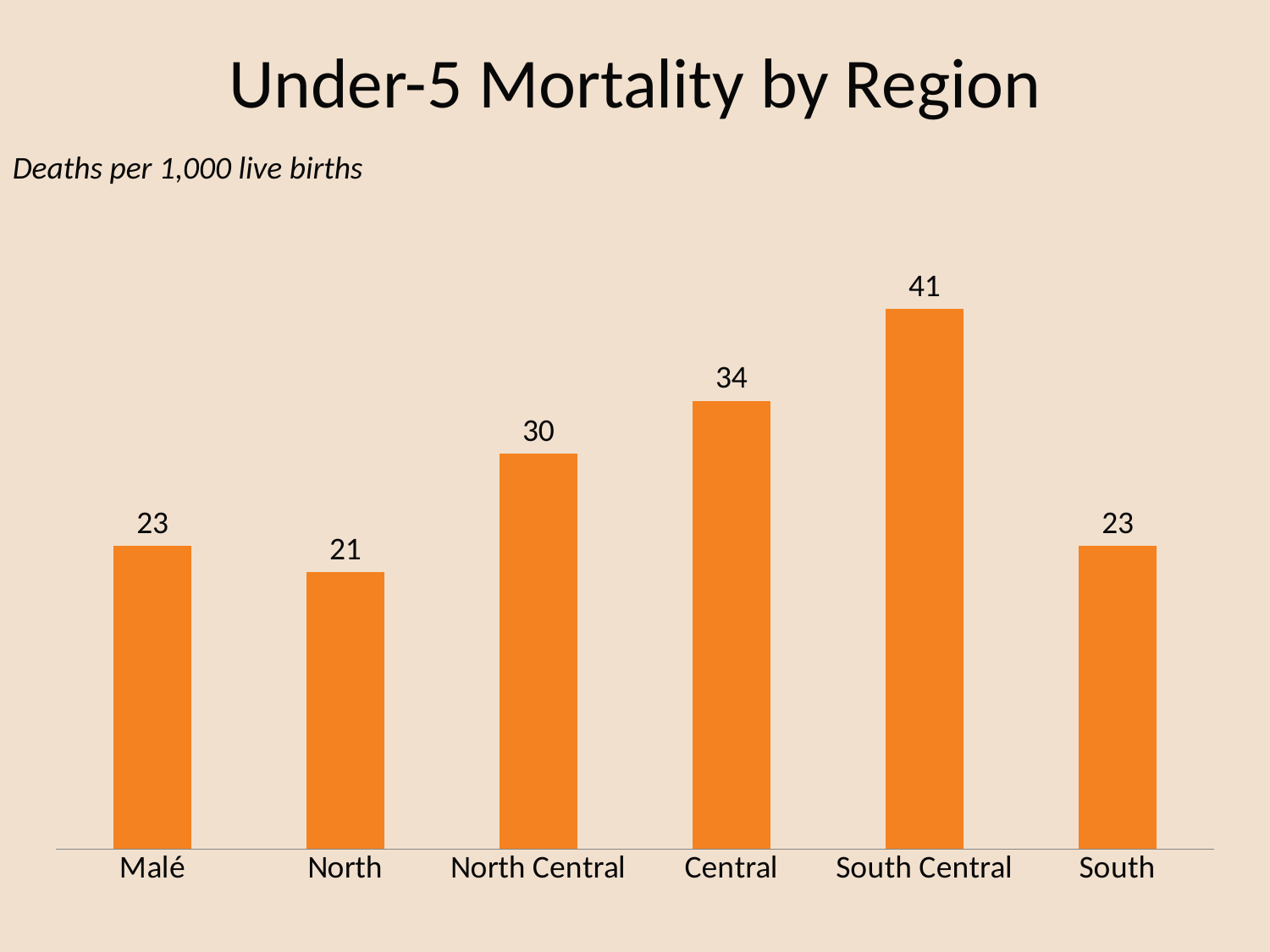

Under-5 Mortality by Region
Deaths per 1,000 live births

### Chart

| Category | Series 1 |
|---|---|
| Malé | 23.0 |
| North | 21.0 |
| North Central | 30.0 |
| Central | 34.0 |
| South Central | 41.0 |
| South | 23.0 |